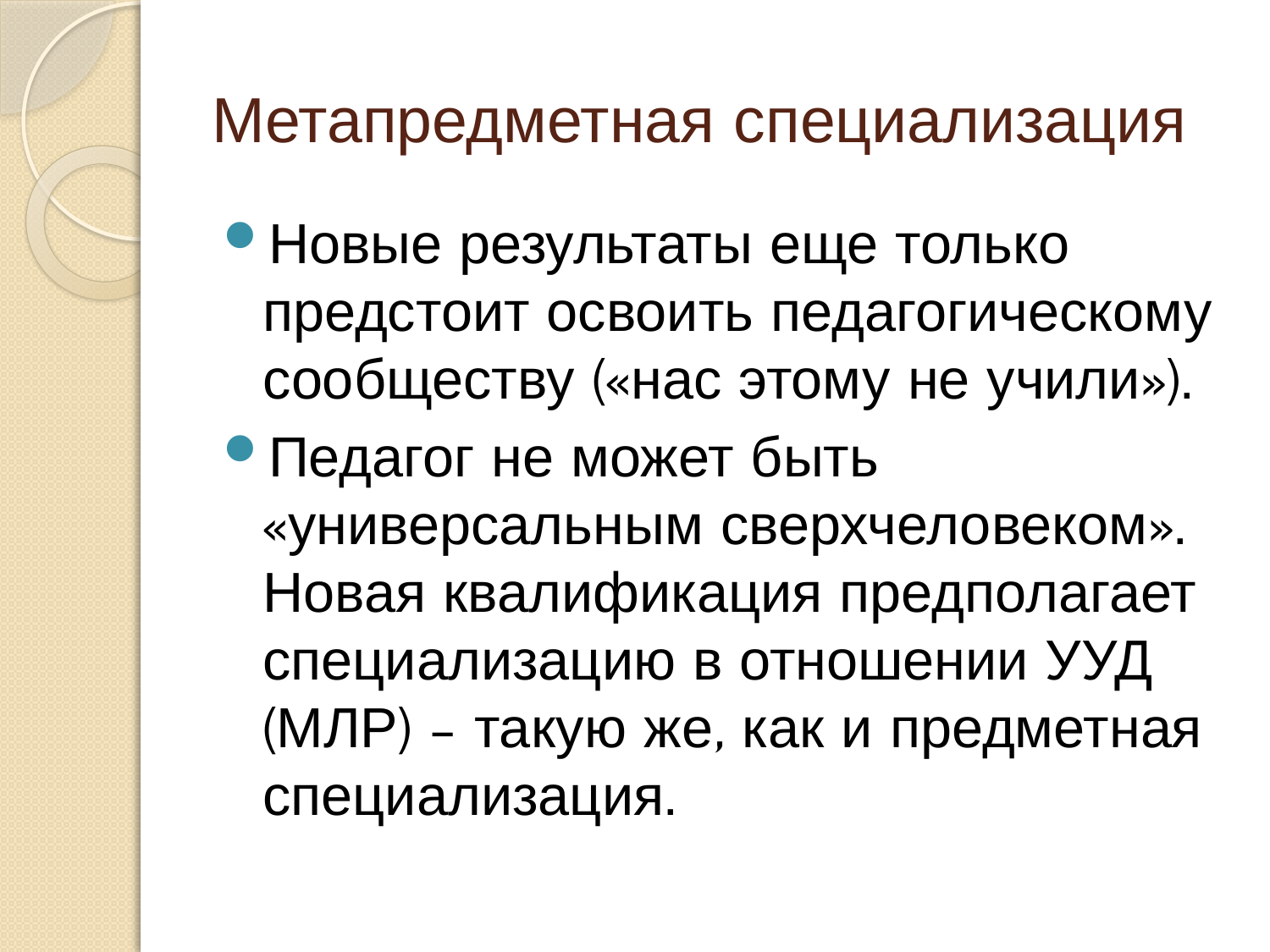

# Метапредметная специализация
Новые результаты еще только предстоит освоить педагогическому сообществу («нас этому не учили»).
Педагог не может быть «универсальным сверхчеловеком».  Новая квалификация предполагает специализацию в отношении УУД (МЛР) – такую же, как и предметная специализация.